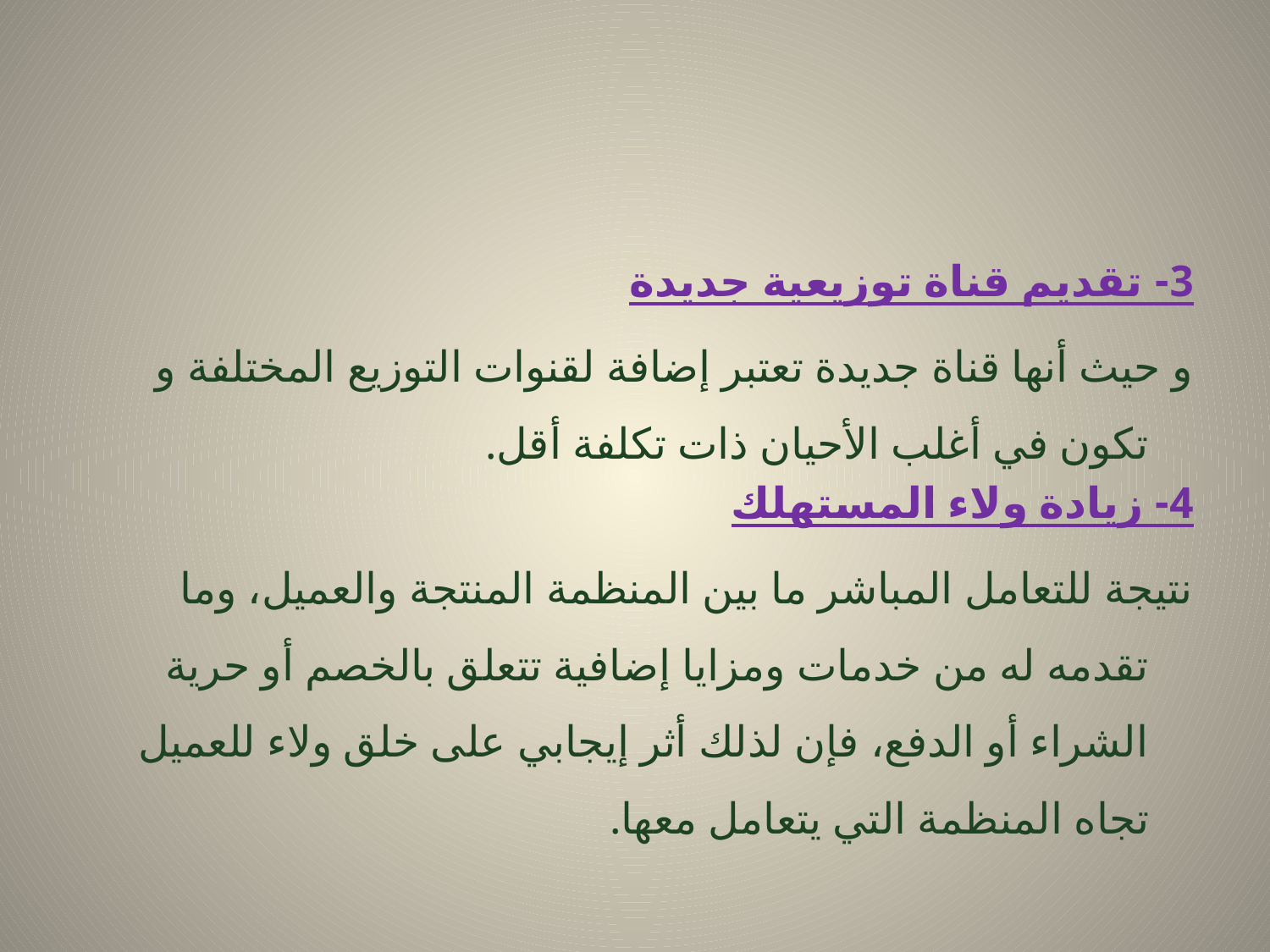

#
3- تقديم قناة توزيعية جديدة
و حيث أنها قناة جديدة تعتبر إضافة لقنوات التوزيع المختلفة و تكون في أغلب الأحيان ذات تكلفة أقل.
4- زيادة ولاء المستهلك
نتيجة للتعامل المباشر ما بين المنظمة المنتجة والعميل، وما تقدمه له من خدمات ومزايا إضافية تتعلق بالخصم أو حرية الشراء أو الدفع، فإن لذلك أثر إيجابي على خلق ولاء للعميل تجاه المنظمة التي يتعامل معها.